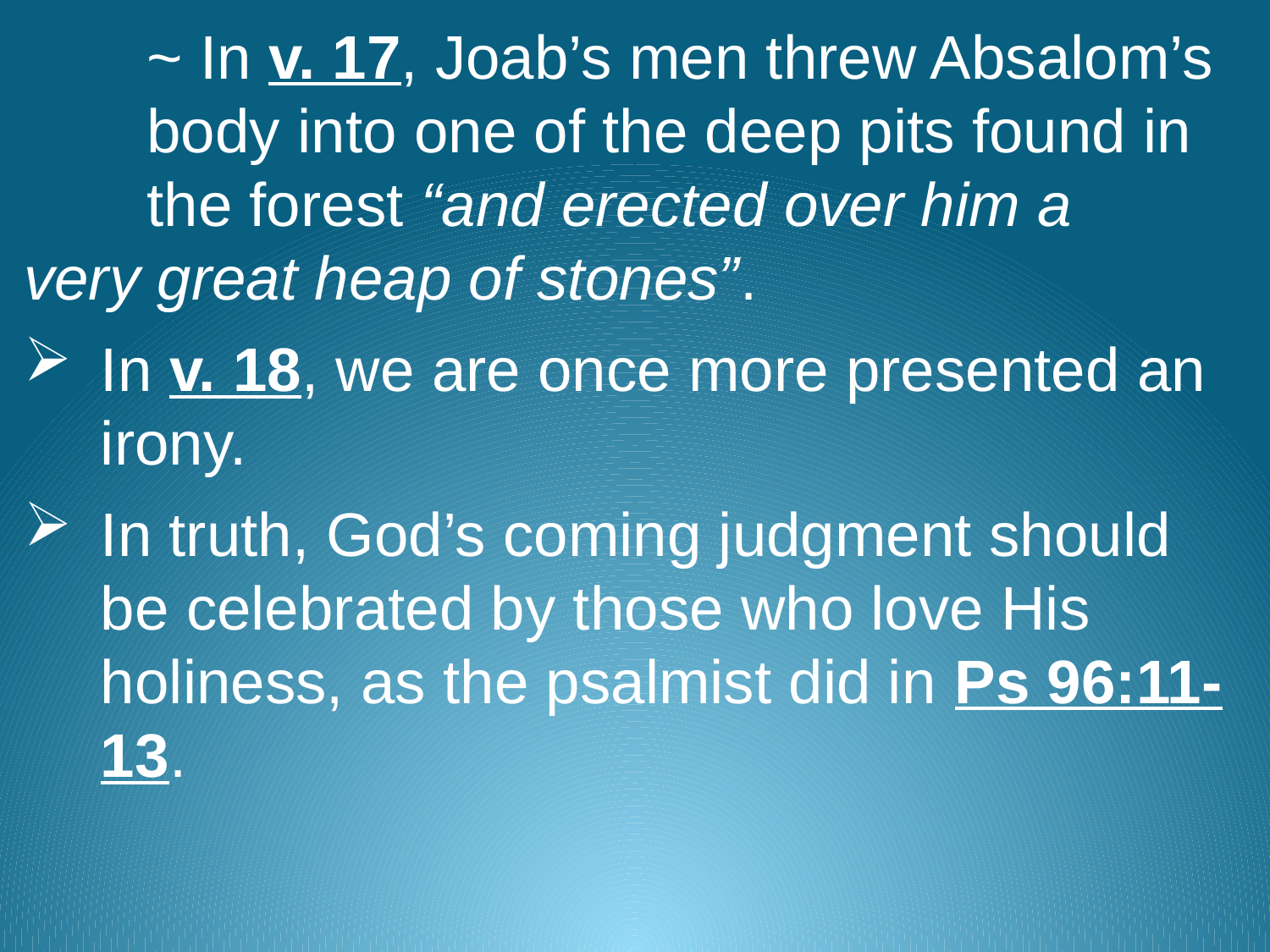

~ In v. 17, Joab’s men threw Absalom’s 					body into one of the deep pits found in 					the forest “and erected over him a 						very great heap of stones”.
In v. 18, we are once more presented an irony.
In truth, God’s coming judgment should be celebrated by those who love His holiness, as the psalmist did in Ps 96:11-13.